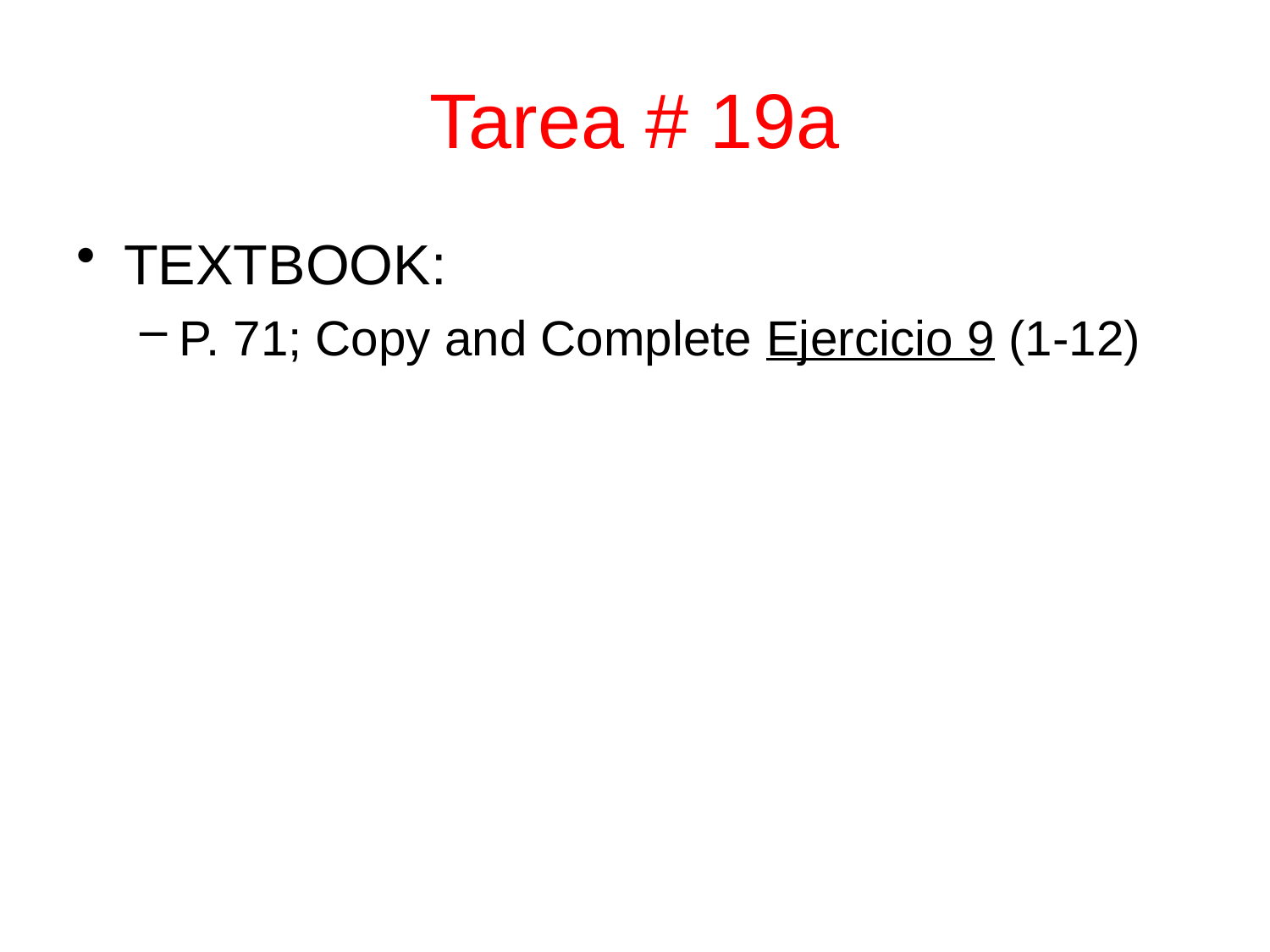

# Tarea # 19a
TEXTBOOK:
P. 71; Copy and Complete Ejercicio 9 (1-12)